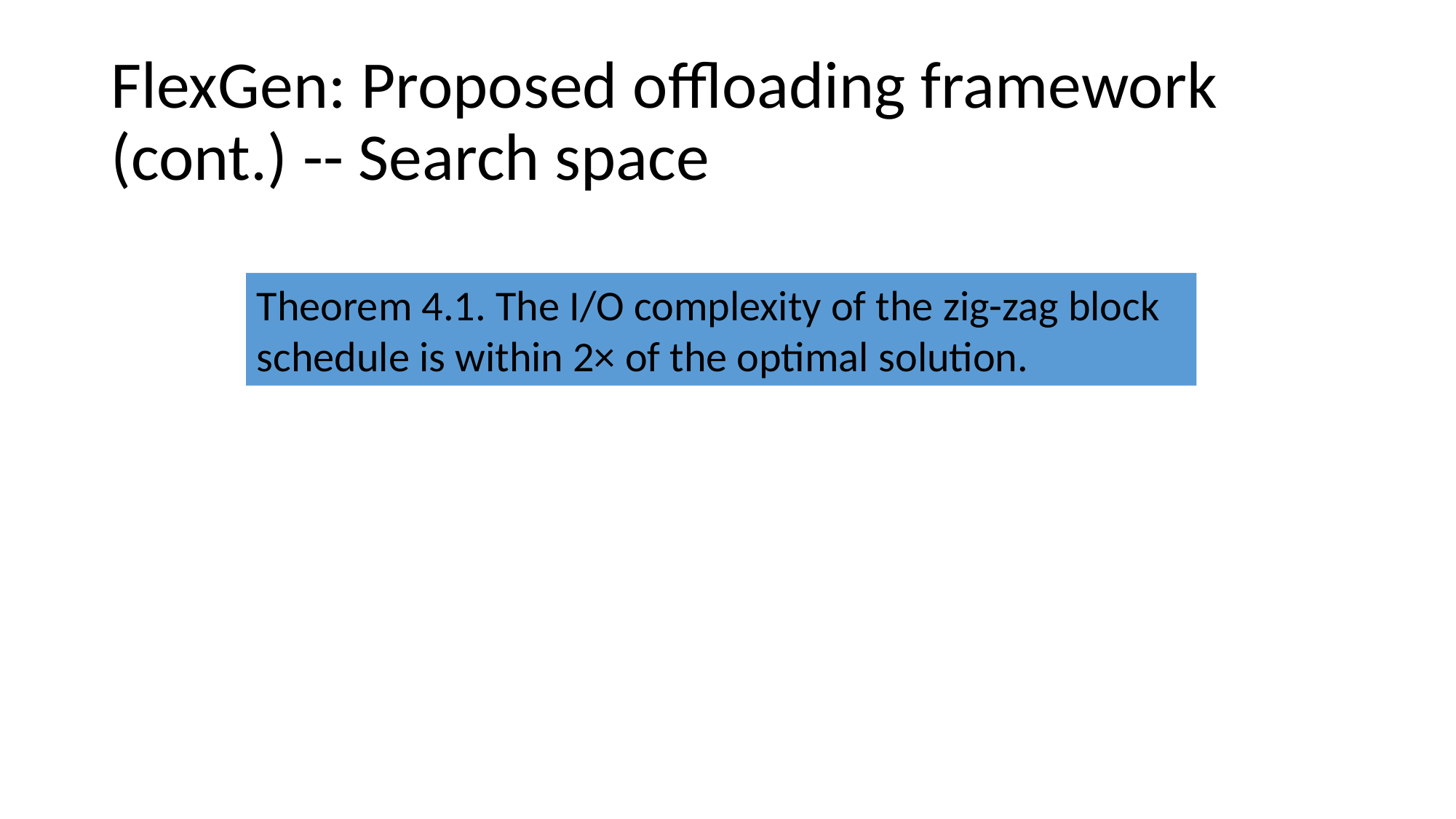

# FlexGen: Proposed offloading framework (cont.) -- Search space

Theorem 4.1. The I/O complexity of the zig-zag block schedule is within 2× of the optimal solution.